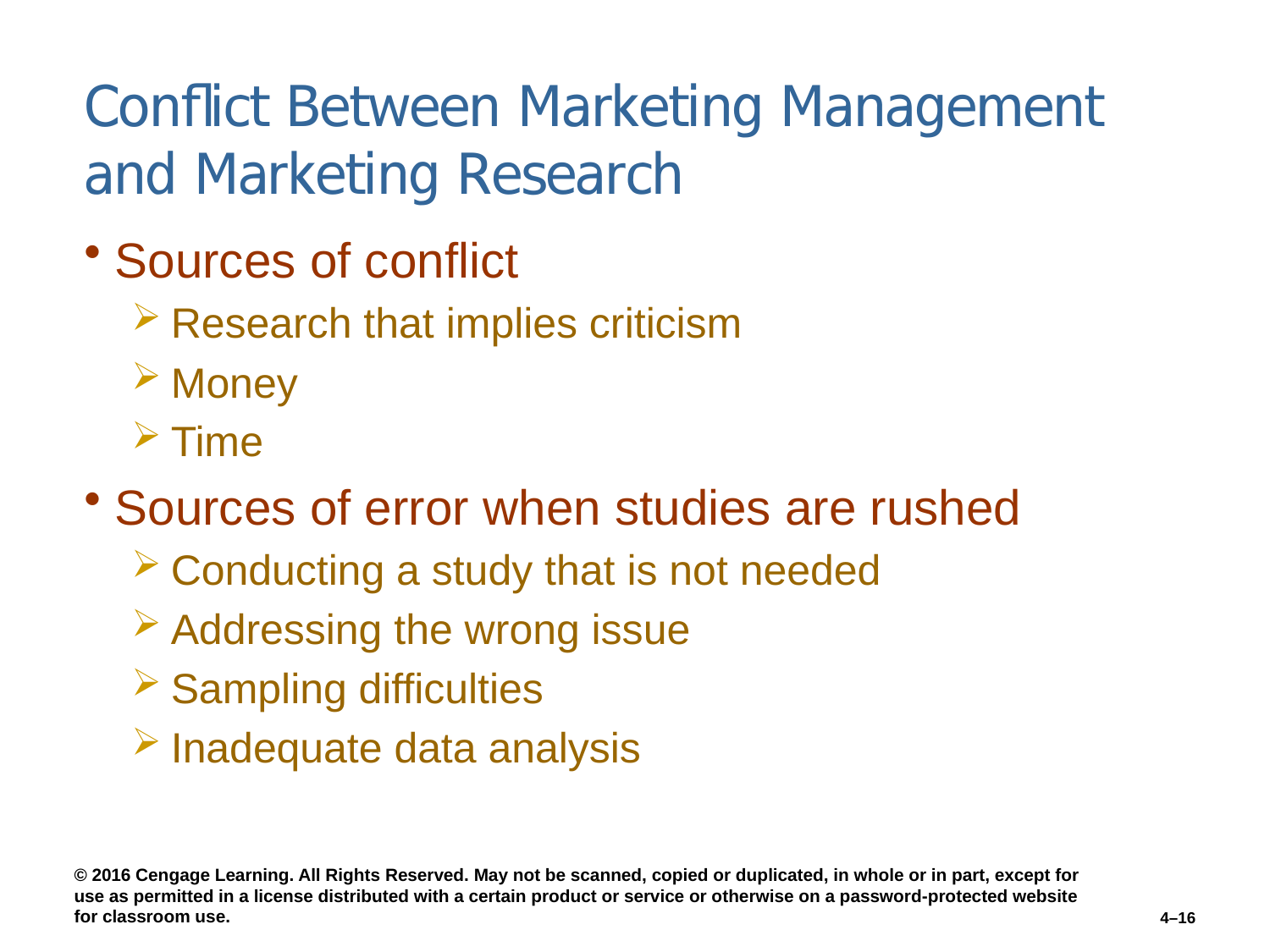

# Conflict Between Marketing Management and Marketing Research
Sources of conflict
Research that implies criticism
Money
Time
Sources of error when studies are rushed
Conducting a study that is not needed
Addressing the wrong issue
Sampling difficulties
Inadequate data analysis
4–16
© 2016 Cengage Learning. All Rights Reserved. May not be scanned, copied or duplicated, in whole or in part, except for use as permitted in a license distributed with a certain product or service or otherwise on a password-protected website for classroom use.